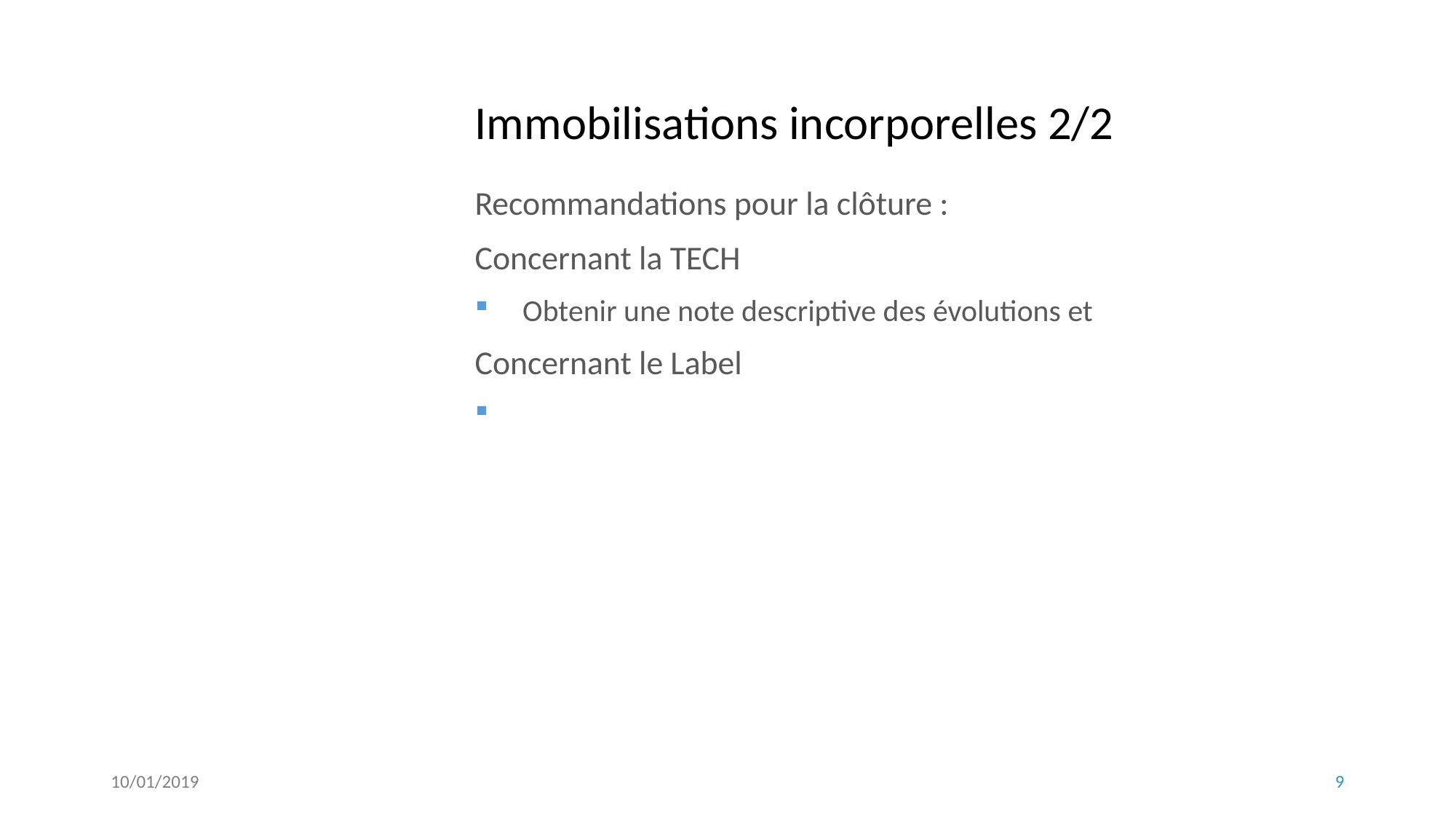

# Immobilisations incorporelles 2/2
Principaux interlocuteurs :

Pr le Label : Hélène GROSLERON
Pr la Tech : Dorianne THIEURY
Recommandations pour la clôture :
Concernant la TECH
 Obtenir une note descriptive des évolutions et
Concernant le Label

10/01/2019

9